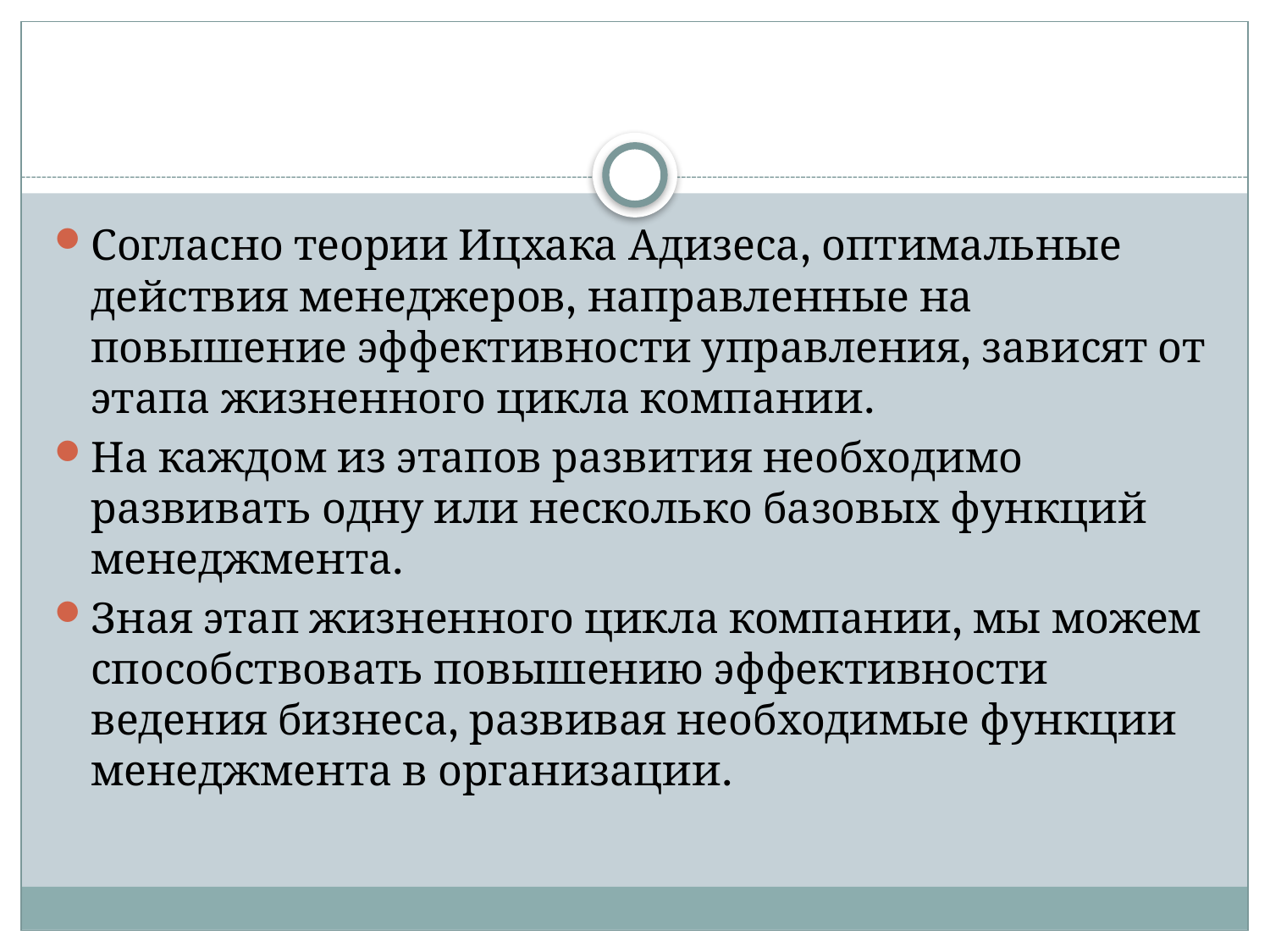

#
Согласно теории Ицхака Адизеса, оптимальные действия менеджеров, направленные на повышение эффективности управления, зависят от этапа жизненного цикла компании.
На каждом из этапов развития необходимо развивать одну или несколько базовых функций менеджмента.
Зная этап жизненного цикла компании, мы можем способствовать повышению эффективности ведения бизнеса, развивая необходимые функции менеджмента в организации.